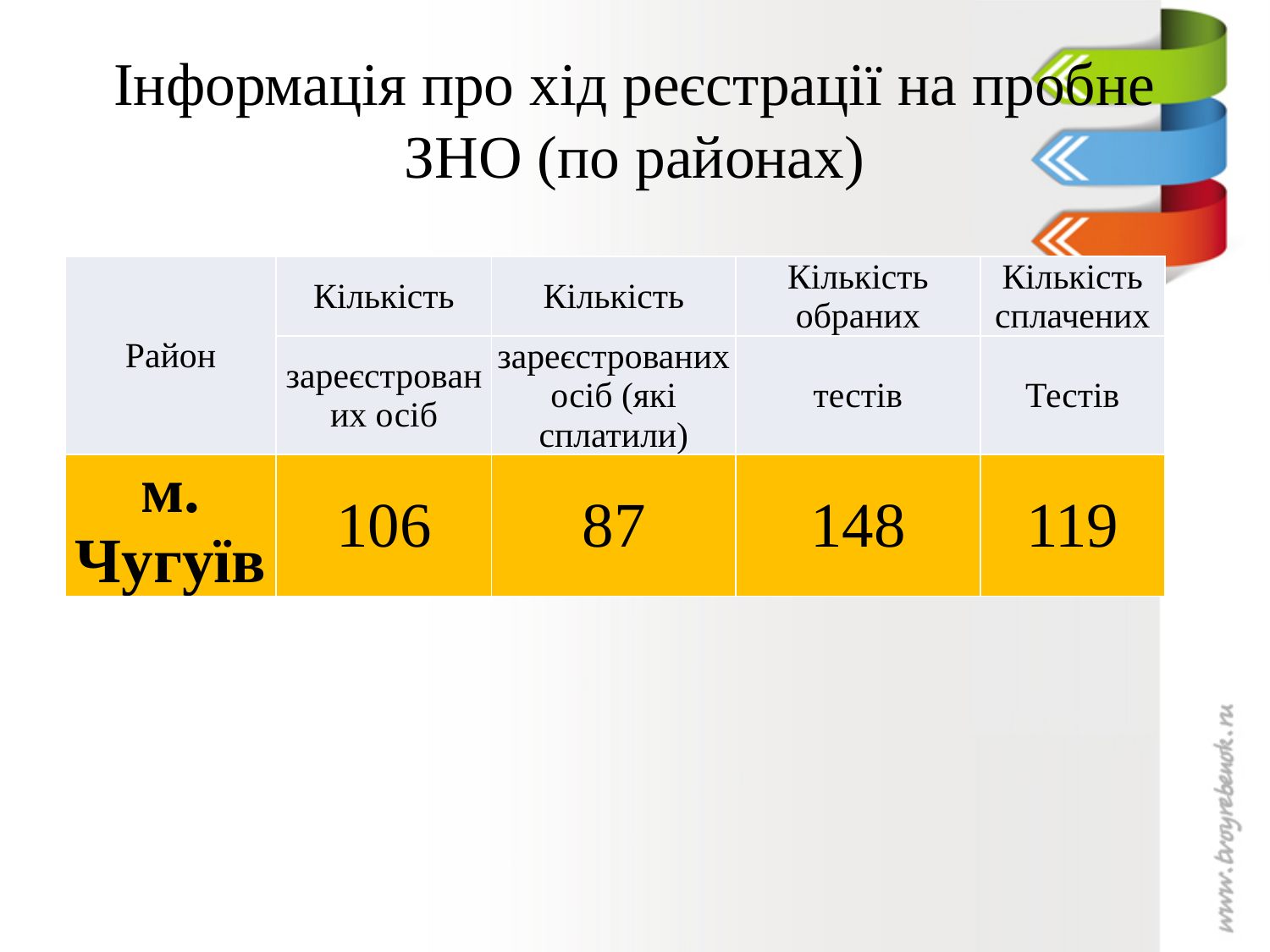

# Інформація про хід реєстрації на пробне ЗНО (по районах)
| Район | Кількість | Кількість | Кількість обраних | Кількість сплачених |
| --- | --- | --- | --- | --- |
|  | зареєстрованих осіб | зареєстрованих осіб (які сплатили) | тестів | Тестів |
| м. Чугуїв | 106 | 87 | 148 | 119 |